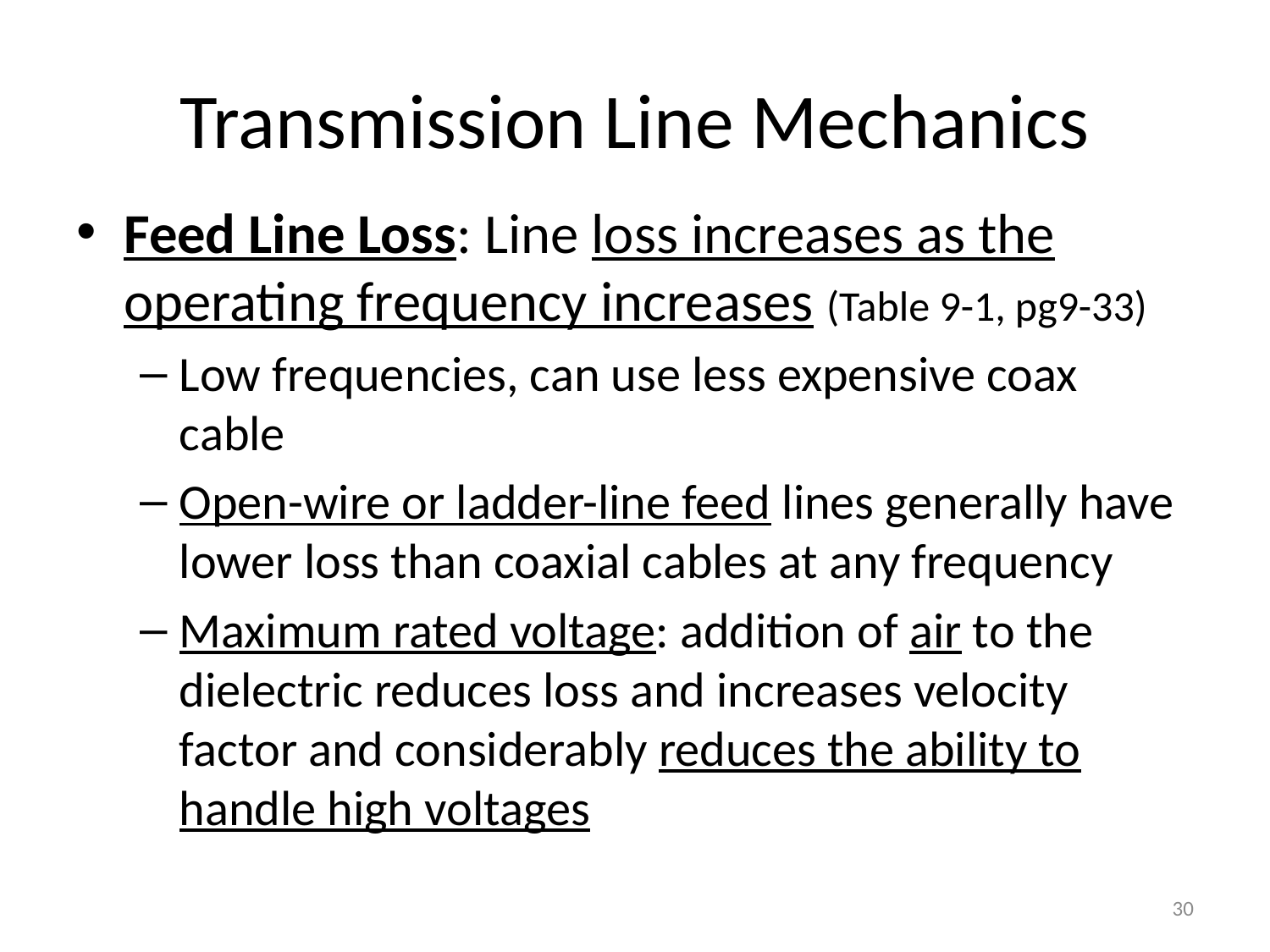

# Transmission Line Mechanics
Feed Line Loss: Line loss increases as the operating frequency increases (Table 9-1, pg9-33)
Low frequencies, can use less expensive coax cable
Open-wire or ladder-line feed lines generally have lower loss than coaxial cables at any frequency
Maximum rated voltage: addition of air to the dielectric reduces loss and increases velocity factor and considerably reduces the ability to handle high voltages
30